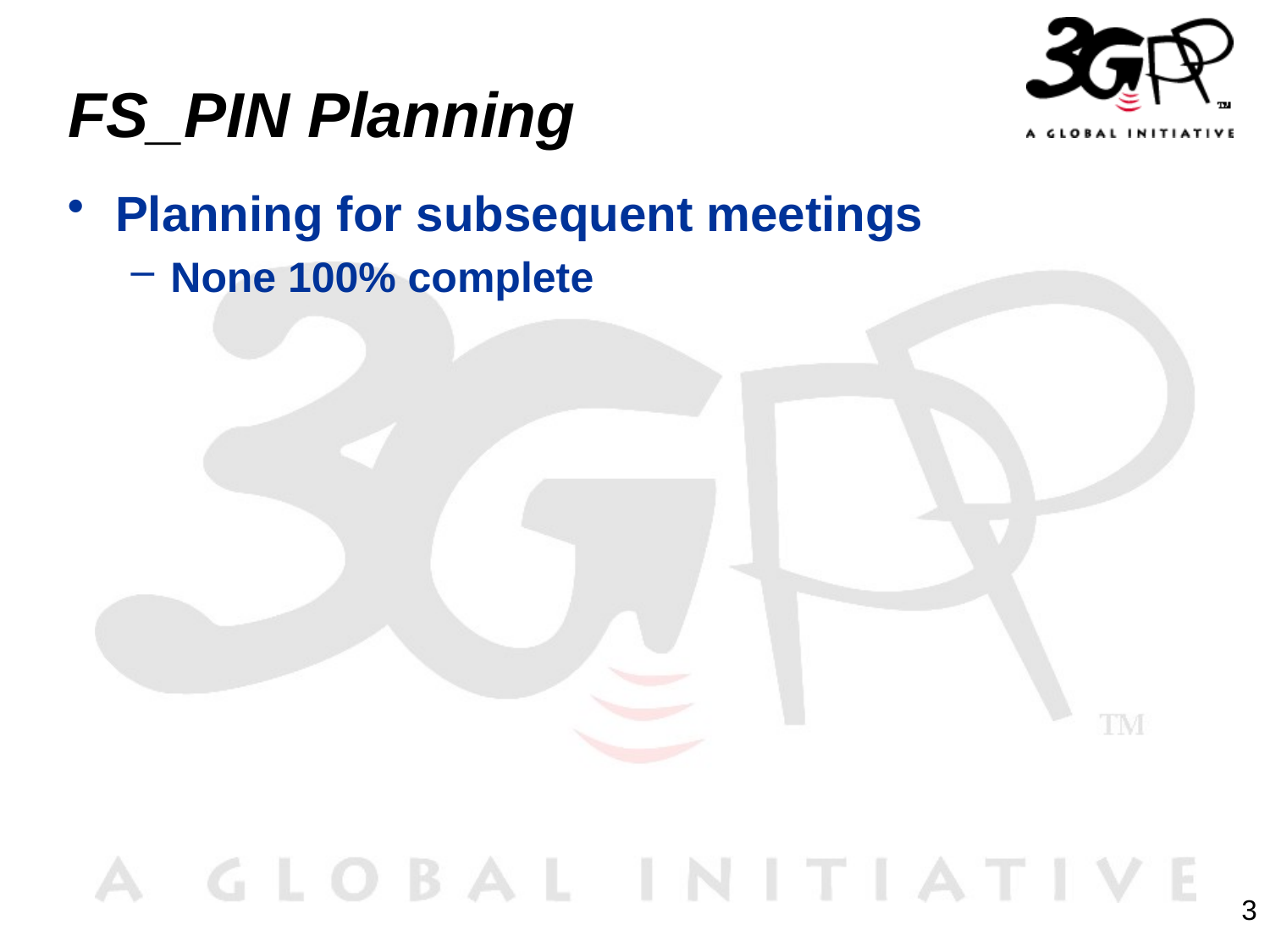

# FS_PIN Planning
Planning for subsequent meetings
None 100% complete
3